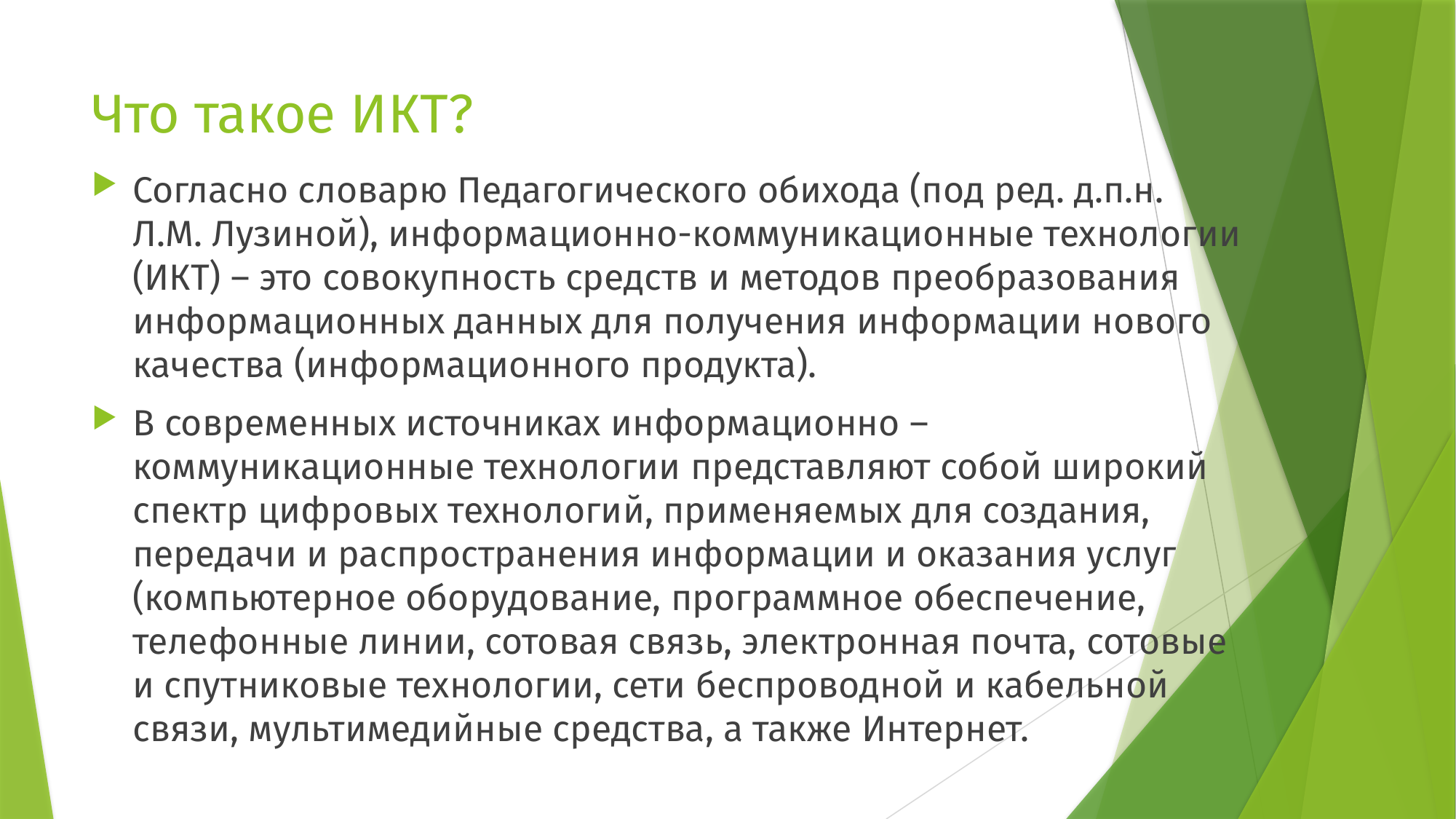

# Что такое ИКТ?
Согласно словарю Педагогического обихода (под ред. д.п.н. Л.М. Лузиной), информационно-коммуникационные технологии (ИКТ) – это совокупность средств и методов преобразования информационных данных для получения информации нового качества (информационного продукта).
В современных источниках информационно – коммуникационные технологии представляют собой широкий спектр цифровых технологий, применяемых для создания, передачи и распространения информации и оказания услуг (компьютерное оборудование, программное обеспечение, телефонные линии, сотовая связь, электронная почта, сотовые и спутниковые технологии, сети беспроводной и кабельной связи, мультимедийные средства, а также Интернет.